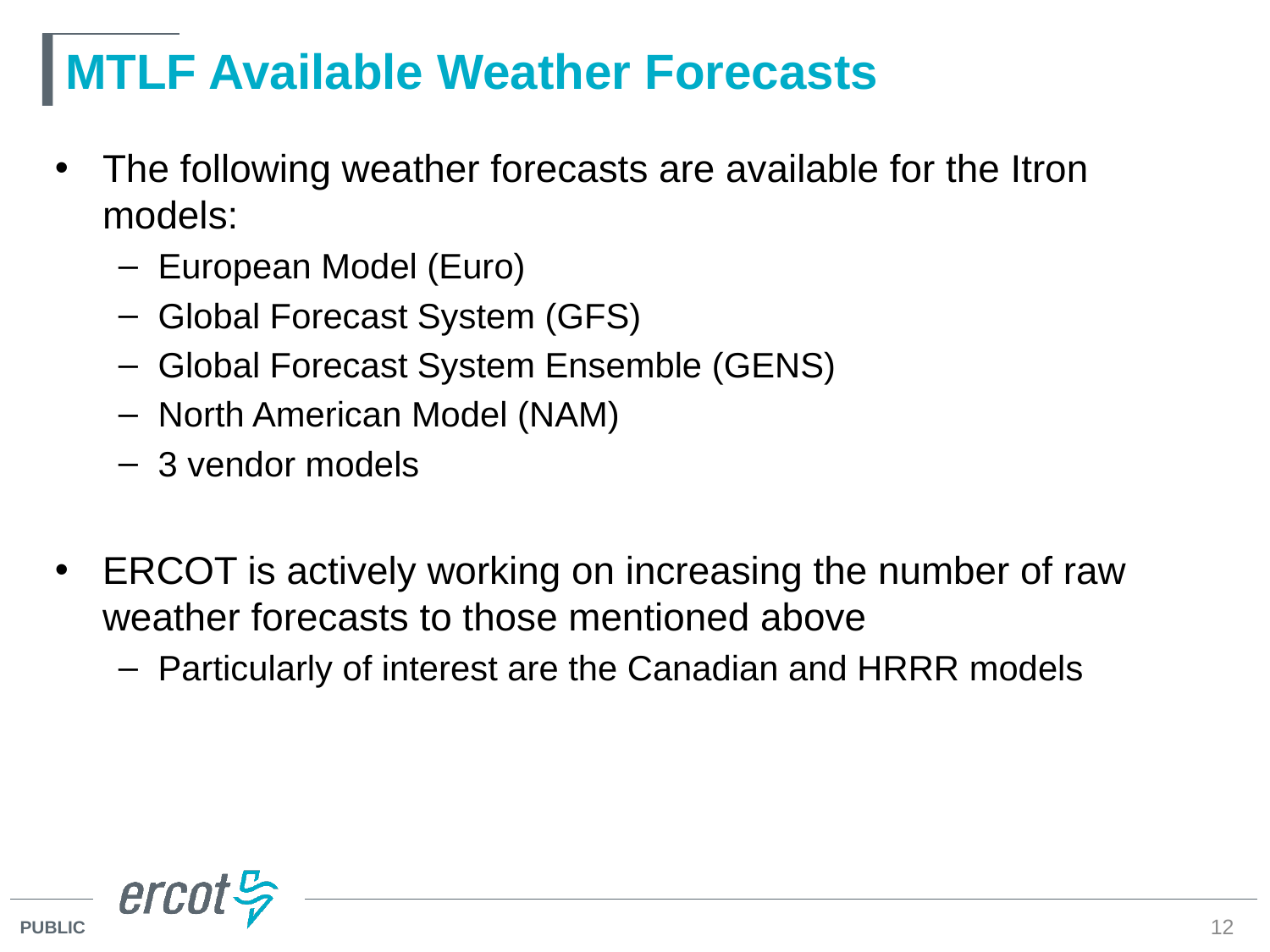

# MTLF Available Weather Forecasts
The following weather forecasts are available for the Itron models:
European Model (Euro)
Global Forecast System (GFS)
Global Forecast System Ensemble (GENS)
North American Model (NAM)
3 vendor models

ERCOT is actively working on increasing the number of raw weather forecasts to those mentioned above
Particularly of interest are the Canadian and HRRR models

12